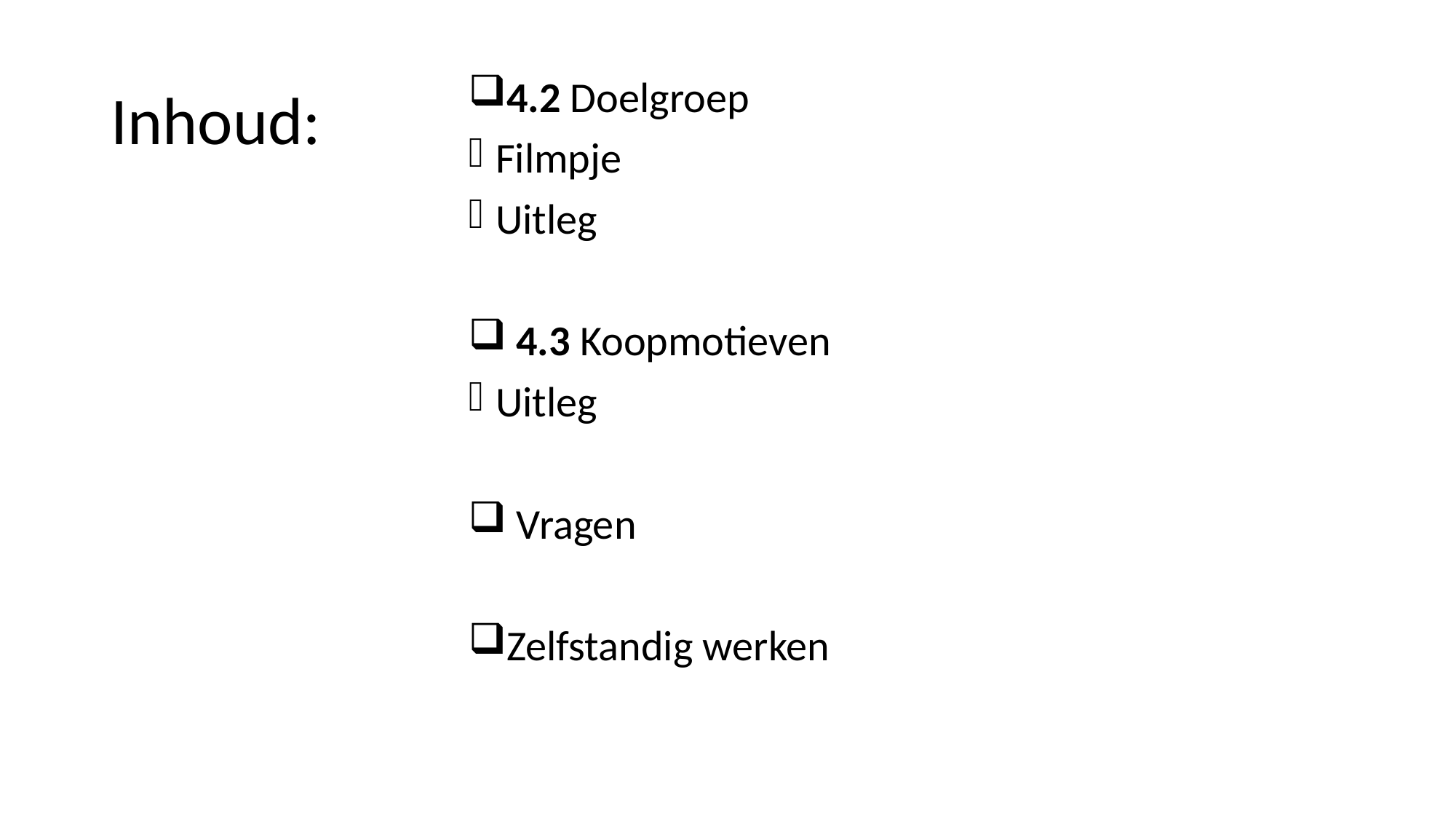

# Inhoud:
4.2 Doelgroep
Filmpje
Uitleg

 4.3 Koopmotieven
Uitleg

 Vragen

Zelfstandig werken